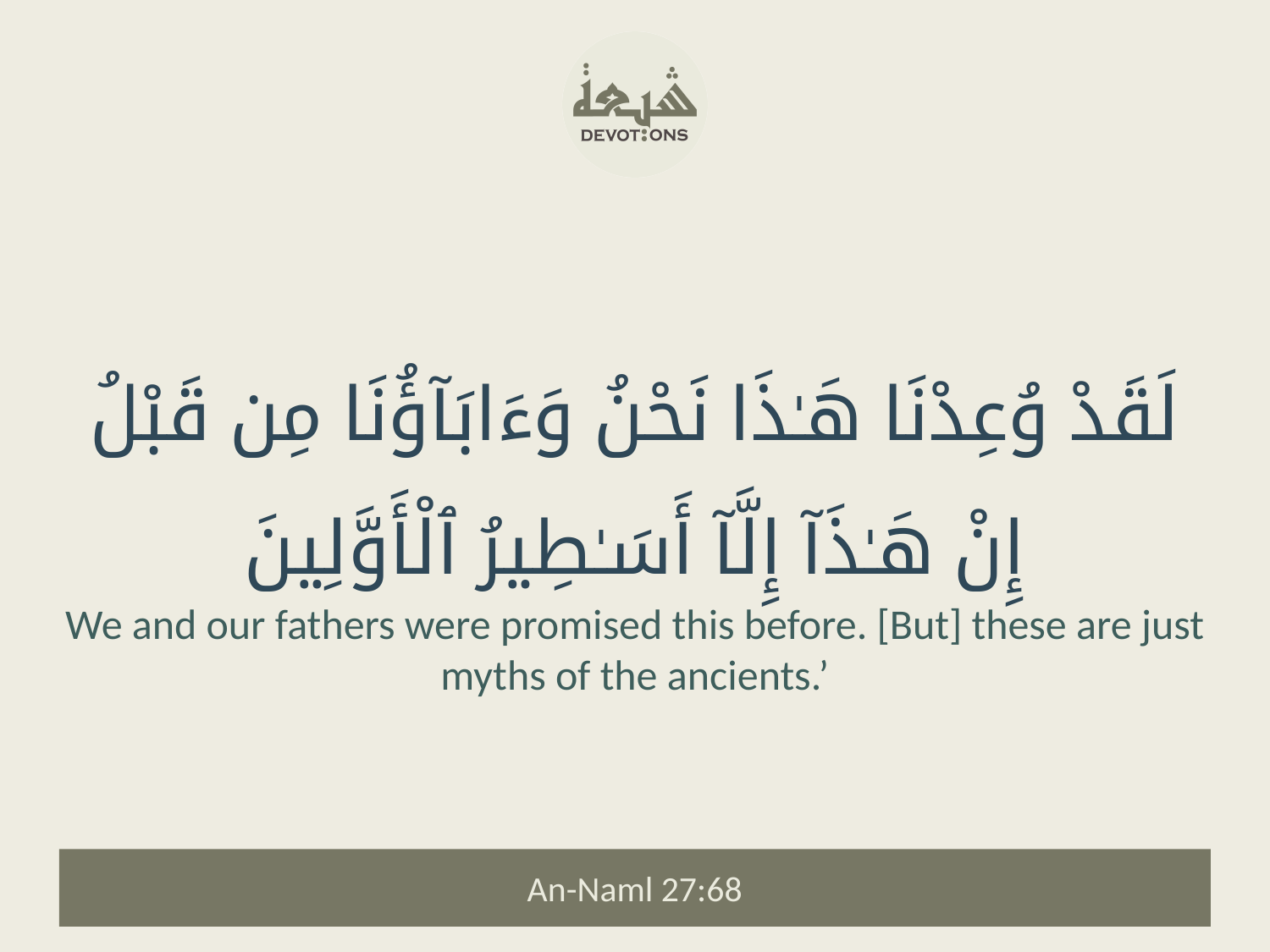

لَقَدْ وُعِدْنَا هَـٰذَا نَحْنُ وَءَابَآؤُنَا مِن قَبْلُ إِنْ هَـٰذَآ إِلَّآ أَسَـٰطِيرُ ٱلْأَوَّلِينَ
We and our fathers were promised this before. [But] these are just myths of the ancients.’
An-Naml 27:68